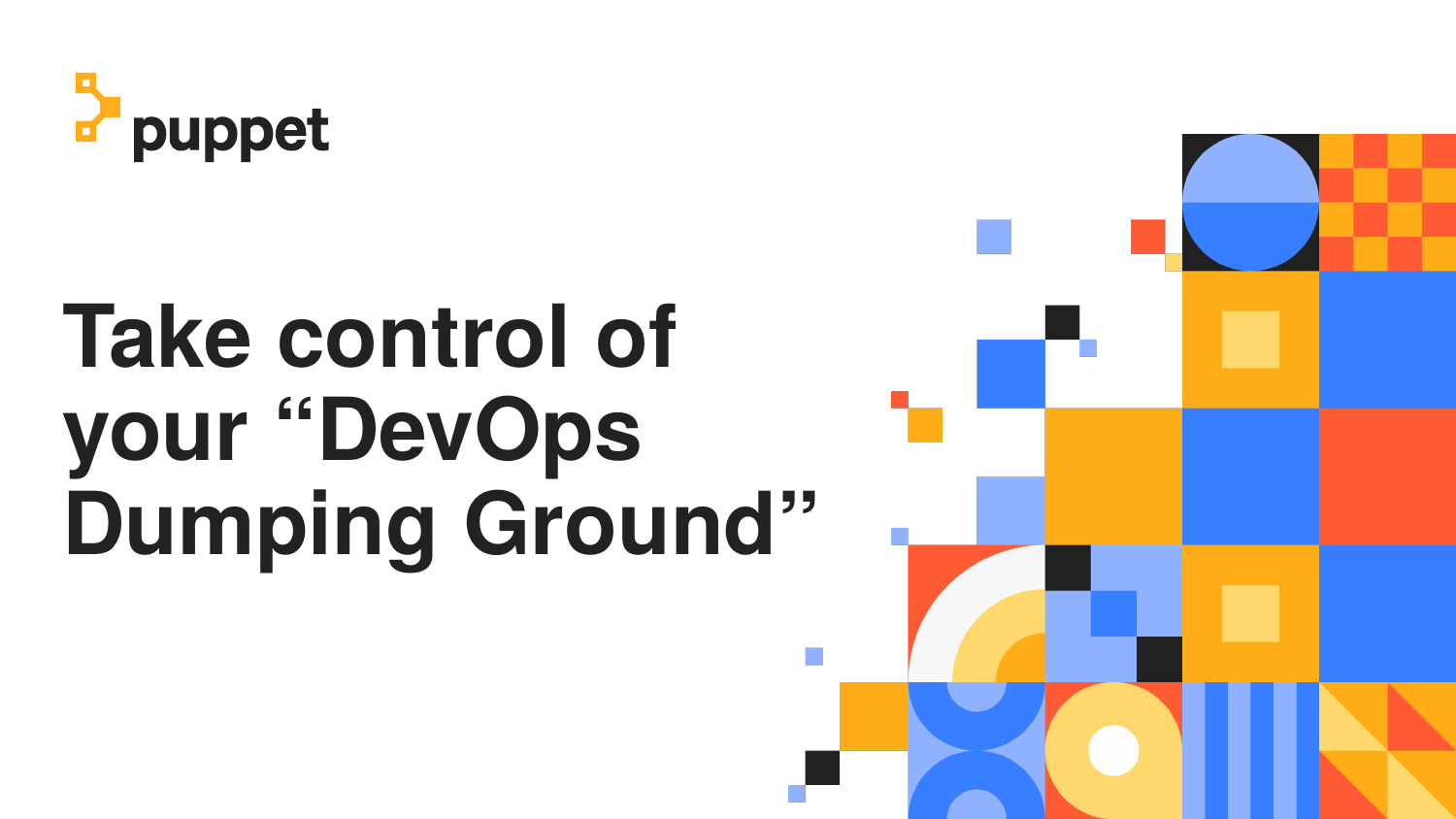

# Take control of your “DevOps Dumping Ground”